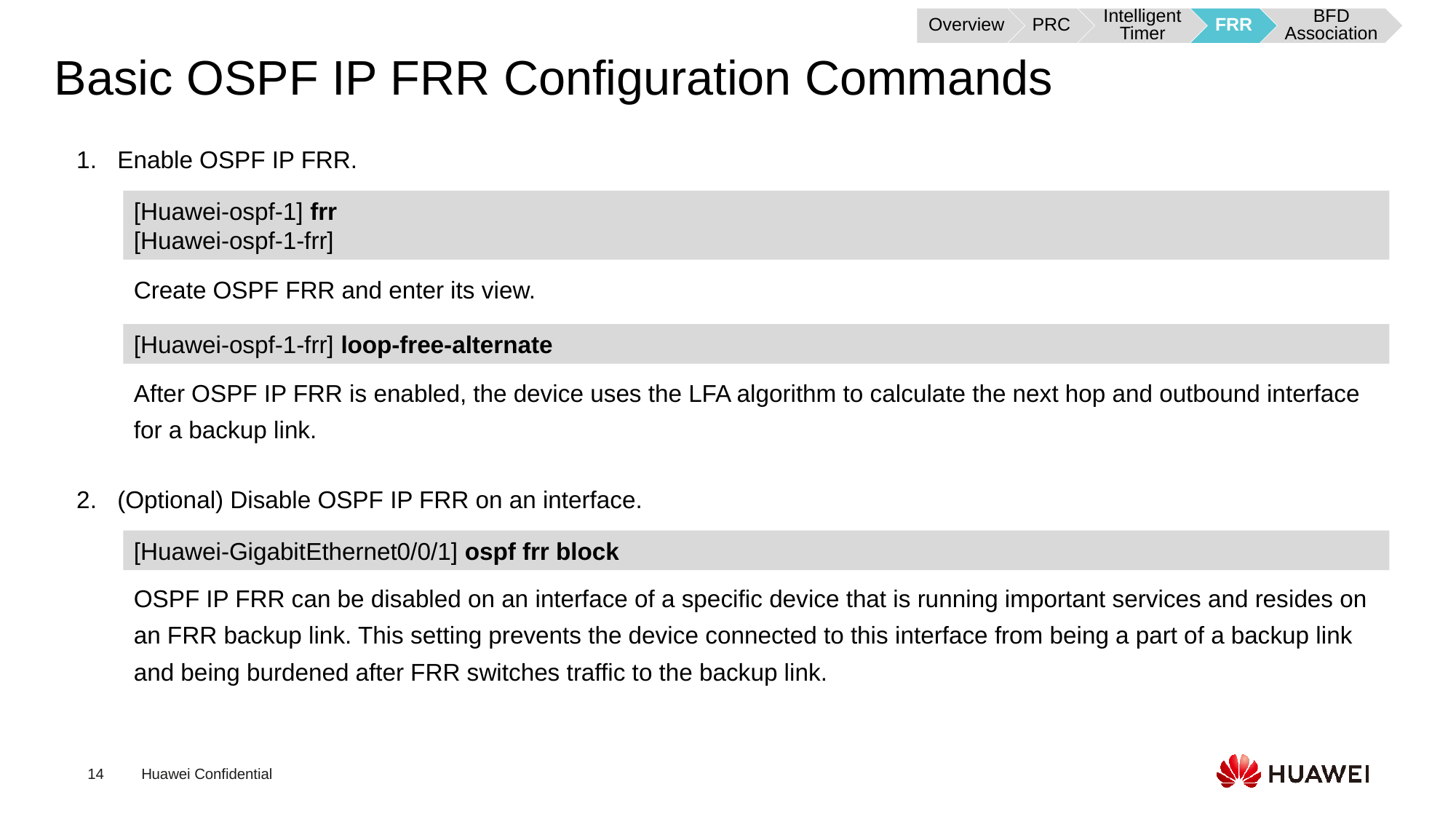

Overview
PRC
Intelligent Timer
FRR
BFD Association
# Basic OSPF IP FRR Configuration Commands
Enable OSPF IP FRR.
[Huawei-ospf-1] frr
[Huawei-ospf-1-frr]
Create OSPF FRR and enter its view.
[Huawei-ospf-1-frr] loop-free-alternate
After OSPF IP FRR is enabled, the device uses the LFA algorithm to calculate the next hop and outbound interface for a backup link.
(Optional) Disable OSPF IP FRR on an interface.
[Huawei-GigabitEthernet0/0/1] ospf frr block
OSPF IP FRR can be disabled on an interface of a specific device that is running important services and resides on an FRR backup link. This setting prevents the device connected to this interface from being a part of a backup link and being burdened after FRR switches traffic to the backup link.